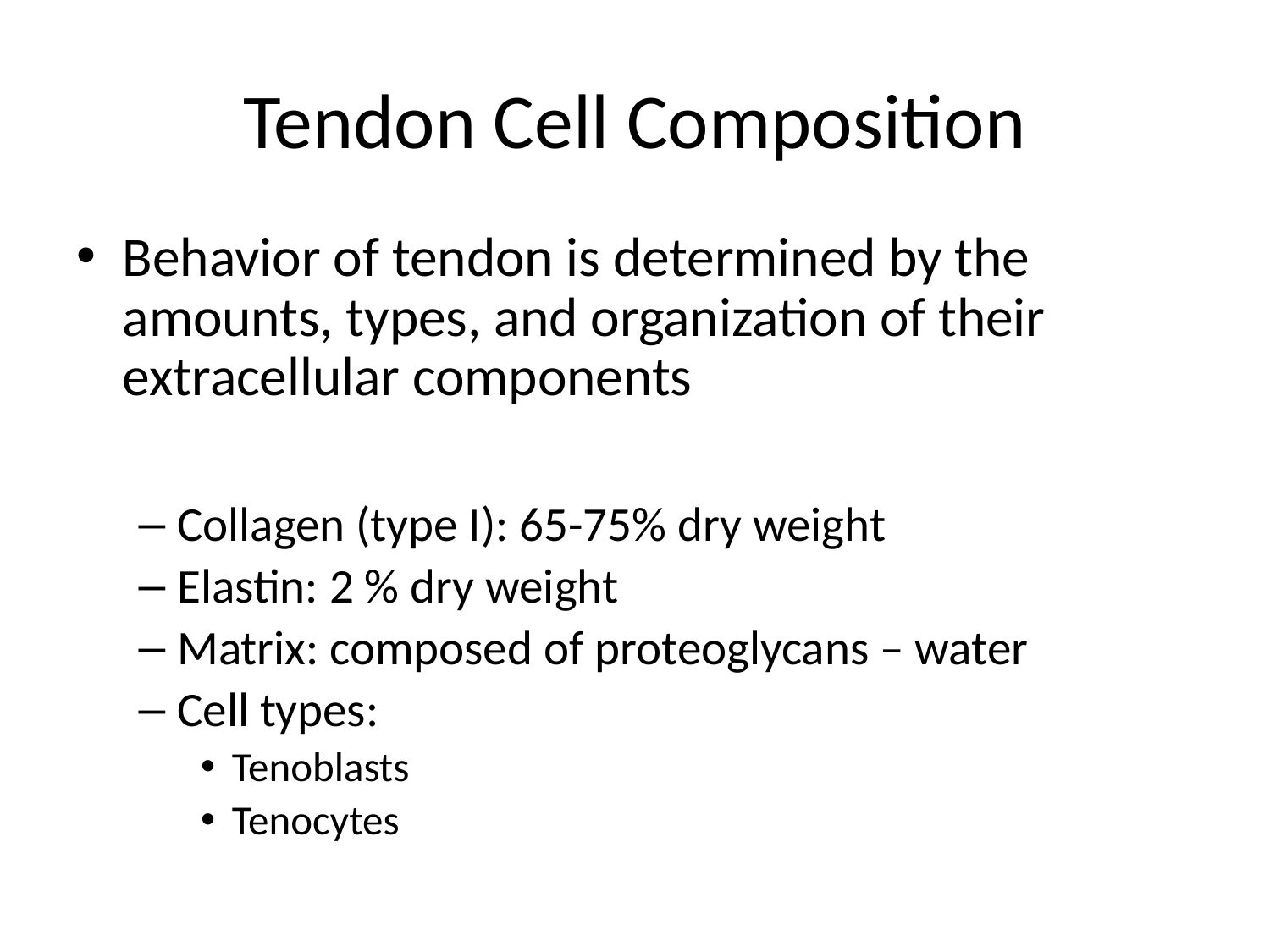

# Tendon Cell Composition
Behavior of tendon is determined by the amounts, types, and organization of their extracellular components

Collagen (type I): 65-75% dry weight
Elastin: 2 % dry weight
Matrix: composed of proteoglycans – water
Cell types:
Tenoblasts
Tenocytes